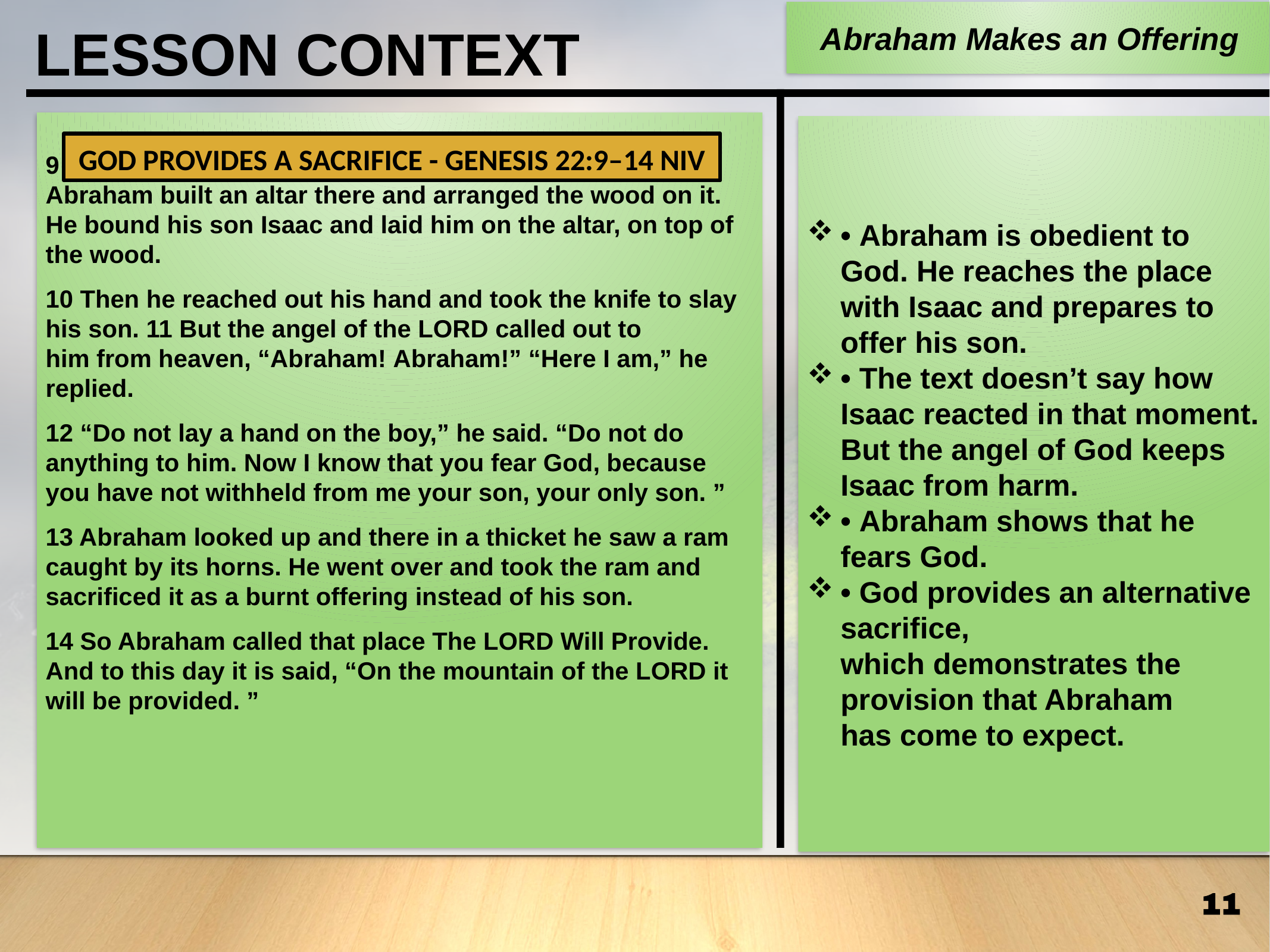

Abraham Makes an Offering
LESSON CONTEXT
9 When they reached the place God had told him about, Abraham built an altar there and arranged the wood on it. He bound his son Isaac and laid him on the altar, on top of the wood.
10 Then he reached out his hand and took the knife to slay his son. 11 But the angel of the LORD called out to him from heaven, “Abraham! Abraham!” “Here I am,” he replied.
12 “Do not lay a hand on the boy,” he said. “Do not do anything to him. Now I know that you fear God, because you have not withheld from me your son, your only son. ”
13 Abraham looked up and there in a thicket he saw a ram caught by its horns. He went over and took the ram and sacrificed it as a burnt offering instead of his son.
14 So Abraham called that place The LORD Will Provide. And to this day it is said, “On the mountain of the LORD it will be provided. ”

• Abraham is obedient to God. He reaches the place with Isaac and prepares to offer his son.
• The text doesn’t say how Isaac reacted in that moment. But the angel of God keeps Isaac from harm.
• Abraham shows that he fears God.
• God provides an alternative sacrifice, which demonstrates the provision that Abraham has come to expect.
God Provides a Sacrifice - Genesis 22:9–14 NIV

11